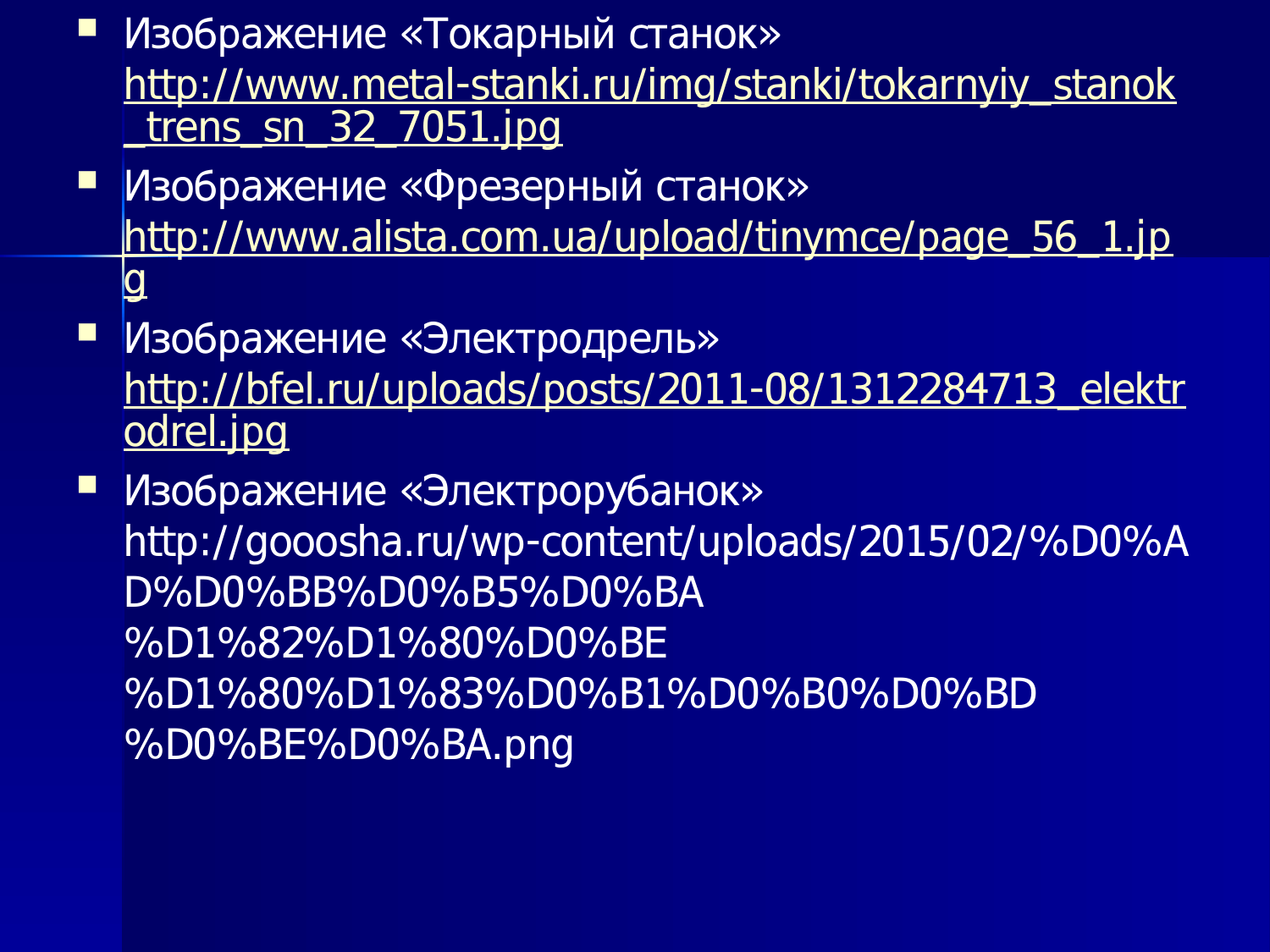

Изображение «Токарный станок» http://www.metal-stanki.ru/img/stanki/tokarnyiy_stanok_trens_sn_32_7051.jpg
Изображение «Фрезерный станок» http://www.alista.com.ua/upload/tinymce/page_56_1.jpg
Изображение «Электродрель» http://bfel.ru/uploads/posts/2011-08/1312284713_elektrodrel.jpg
Изображение «Электрорубанок» http://gooosha.ru/wp-content/uploads/2015/02/%D0%AD%D0%BB%D0%B5%D0%BA%D1%82%D1%80%D0%BE%D1%80%D1%83%D0%B1%D0%B0%D0%BD%D0%BE%D0%BA.png